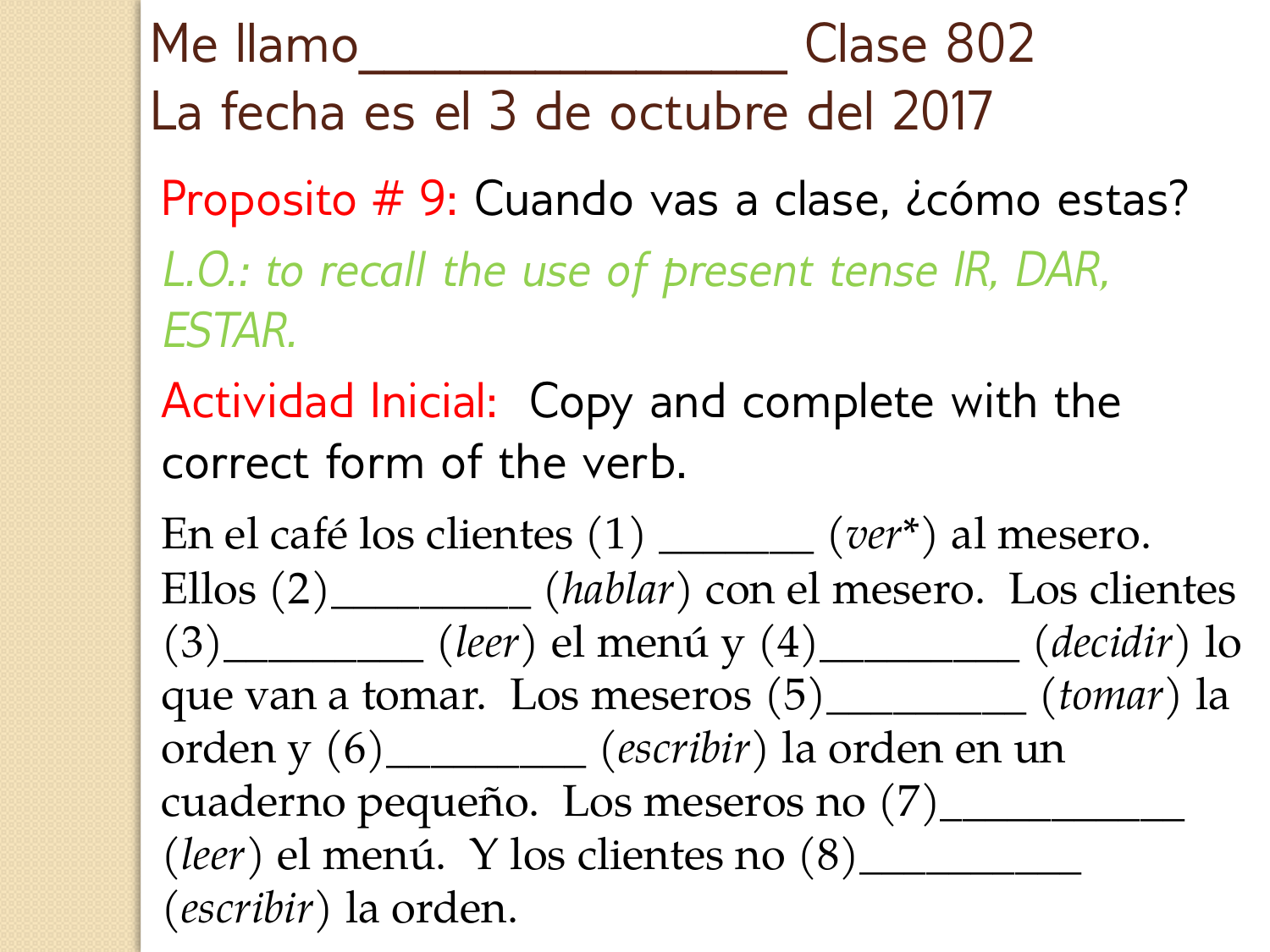

Me llamo_________________ Clase 802
La fecha es el 3 de octubre del 2017
Proposito # 9: Cuando vas a clase, ¿cómo estas?
L.O.: to recall the use of present tense IR, DAR, ESTAR.
Actividad Inicial:  Copy and complete with the correct form of the verb.
	En el café los clientes (1) _______ (ver*) al mesero.  Ellos (2)_________ (hablar) con el mesero.  Los clientes (3)_________ (leer) el menú y (4)_________ (decidir) lo que van a tomar.  Los meseros (5)_________ (tomar) la orden y (6)_________ (escribir) la orden en un cuaderno pequeño.  Los meseros no (7)___________ (leer) el menú.  Y los clientes no (8)__________ (escribir) la orden.